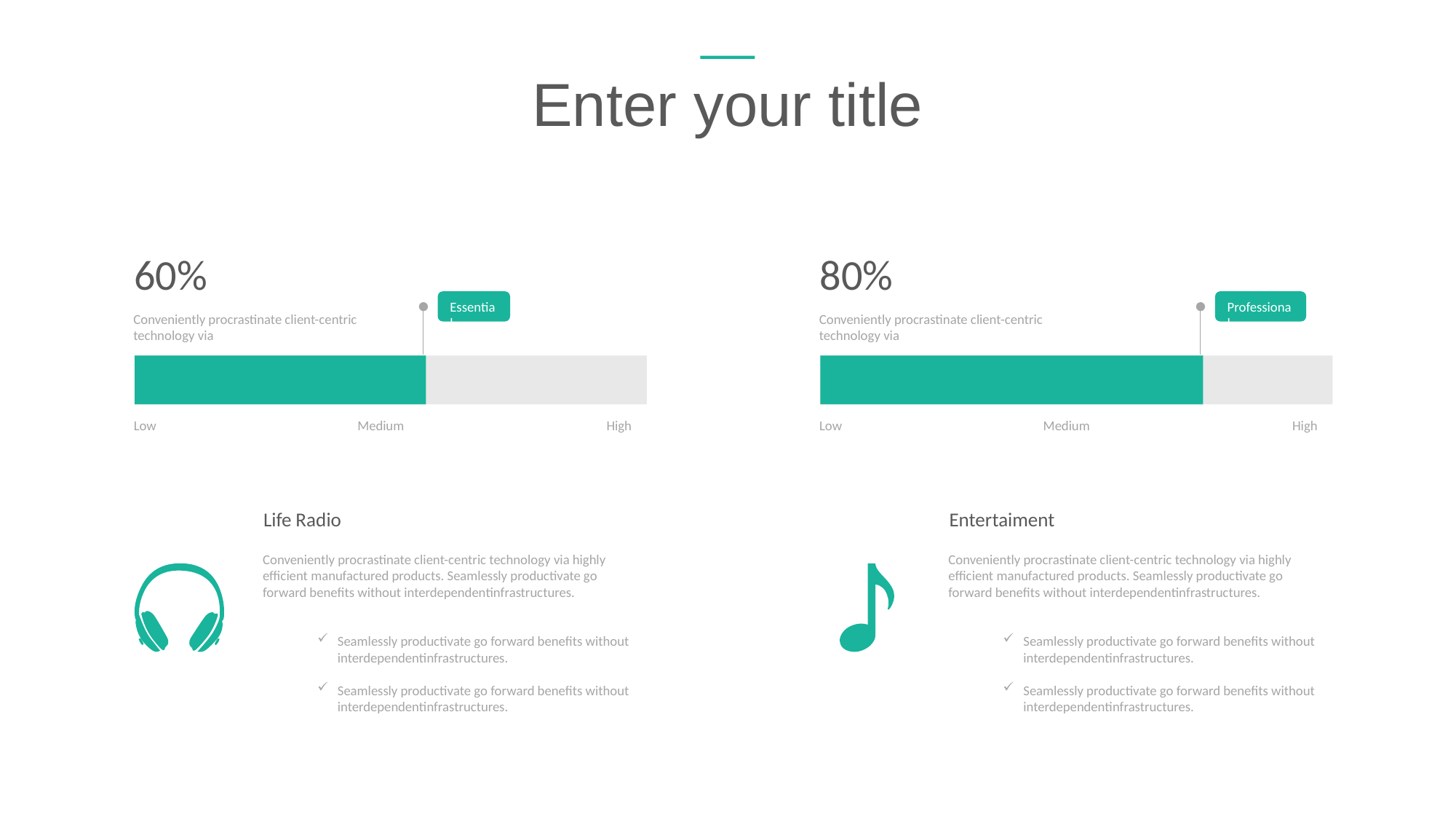

Enter your title
60%
80%
Essential
Professional
Conveniently procrastinate client-centric technology via
Conveniently procrastinate client-centric technology via

Low
Medium
High
Low
Medium
High
Life Radio
Entertaiment
Conveniently procrastinate client-centric technology via highly efficient manufactured products. Seamlessly productivate go forward benefits without interdependentinfrastructures.

Seamlessly productivate go forward benefits without interdependentinfrastructures.

Seamlessly productivate go forward benefits without interdependentinfrastructures.
Conveniently procrastinate client-centric technology via highly efficient manufactured products. Seamlessly productivate go forward benefits without interdependentinfrastructures.

Seamlessly productivate go forward benefits without interdependentinfrastructures.

Seamlessly productivate go forward benefits without interdependentinfrastructures.